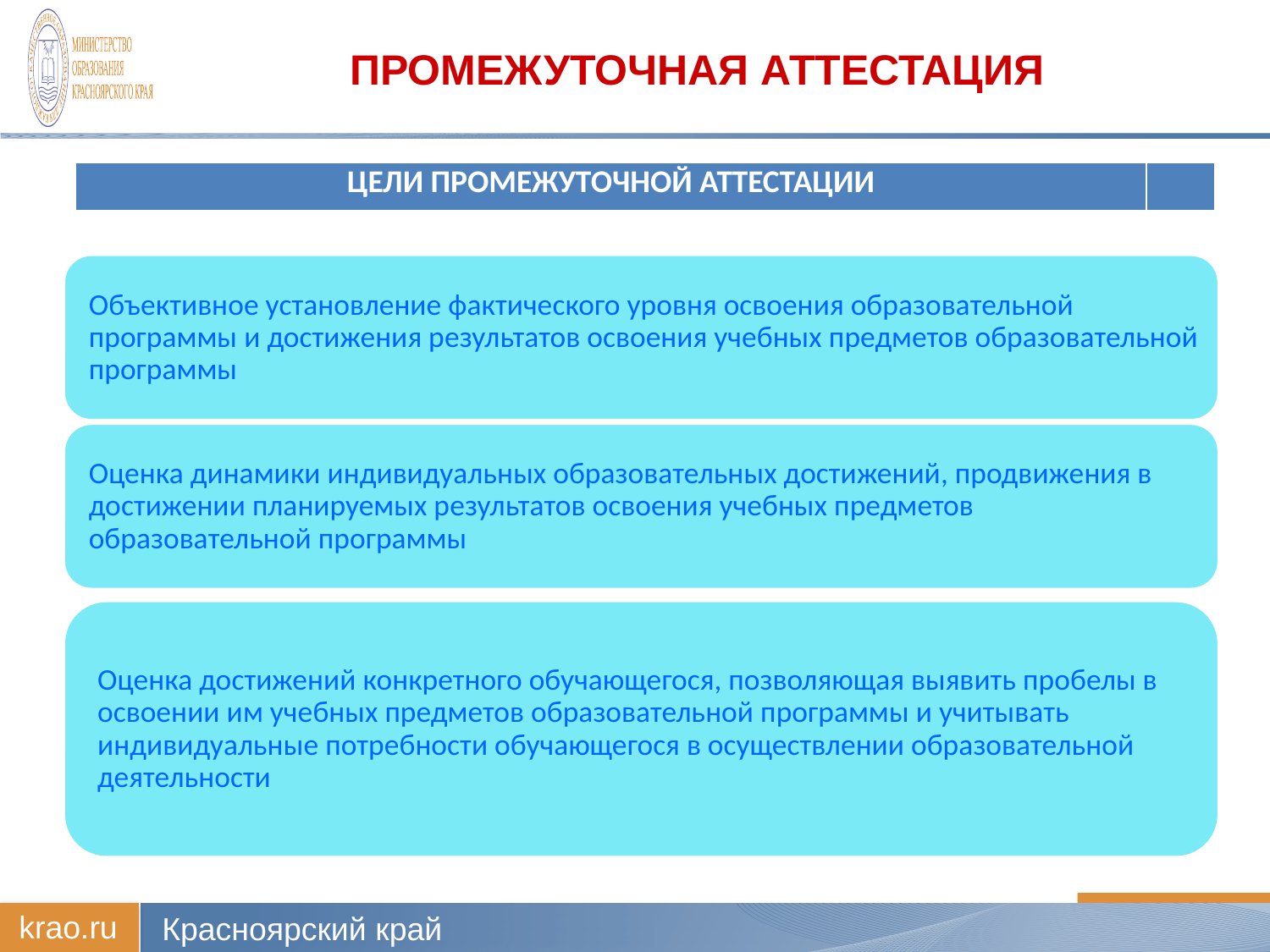

# Промежуточная аттестация
| ЦЕЛИ ПРОМЕЖУТОЧНОЙ АТТЕСТАЦИИ |  |
| --- | --- |
Объективное установление фактического уровня освоения образовательной программы и достижения результатов освоения учебных предметов образовательной программы
Оценка динамики индивидуальных образовательных достижений, продвижения в достижении планируемых результатов освоения учебных предметов образовательной программы
Оценка достижений конкретного обучающегося, позволяющая выявить пробелы в освоении им учебных предметов образовательной программы и учитывать индивидуальные потребности обучающегося в осуществлении образовательной деятельности